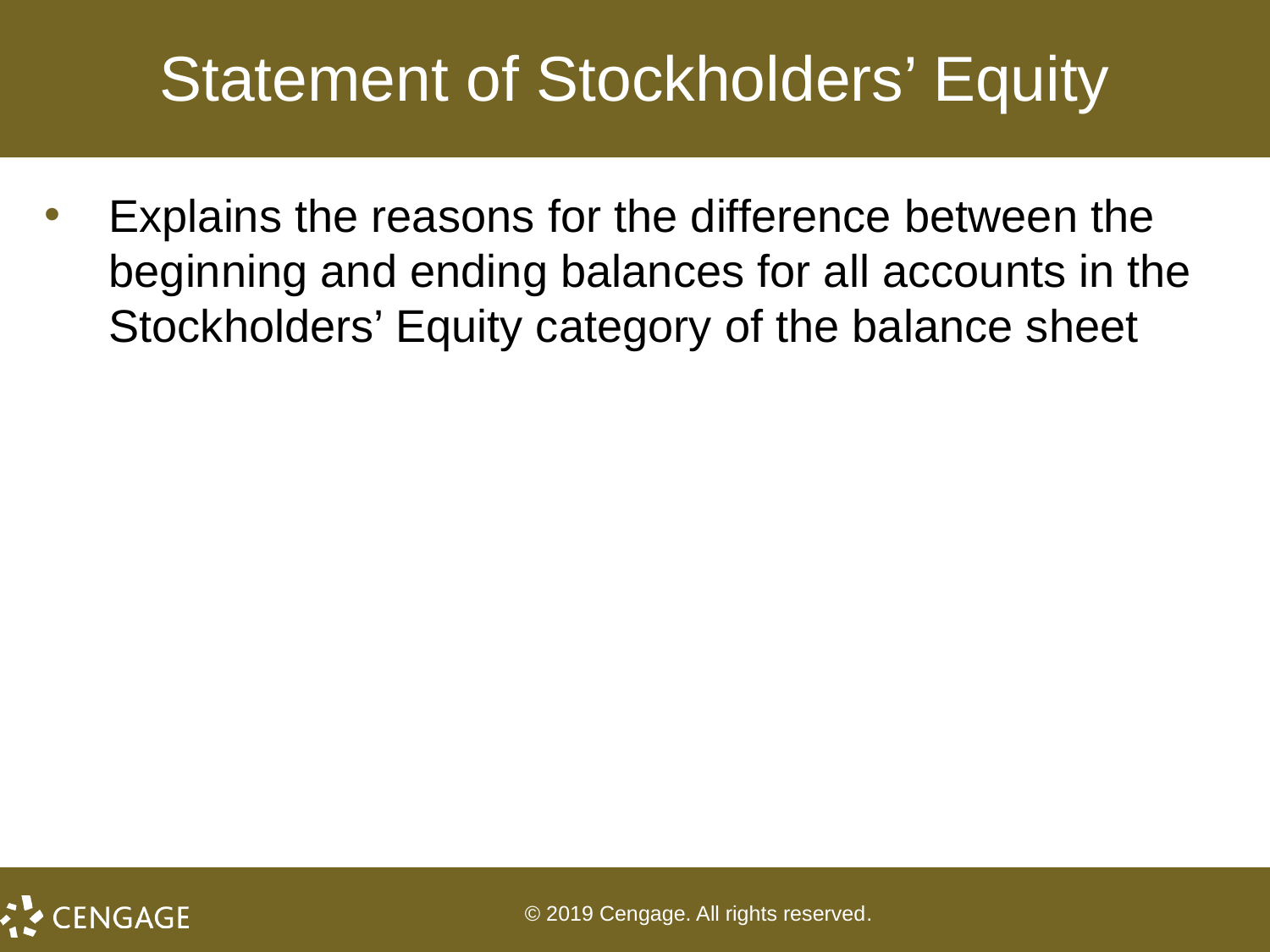

# Statement of Stockholders’ Equity
Explains the reasons for the difference between the beginning and ending balances for all accounts in the Stockholders’ Equity category of the balance sheet